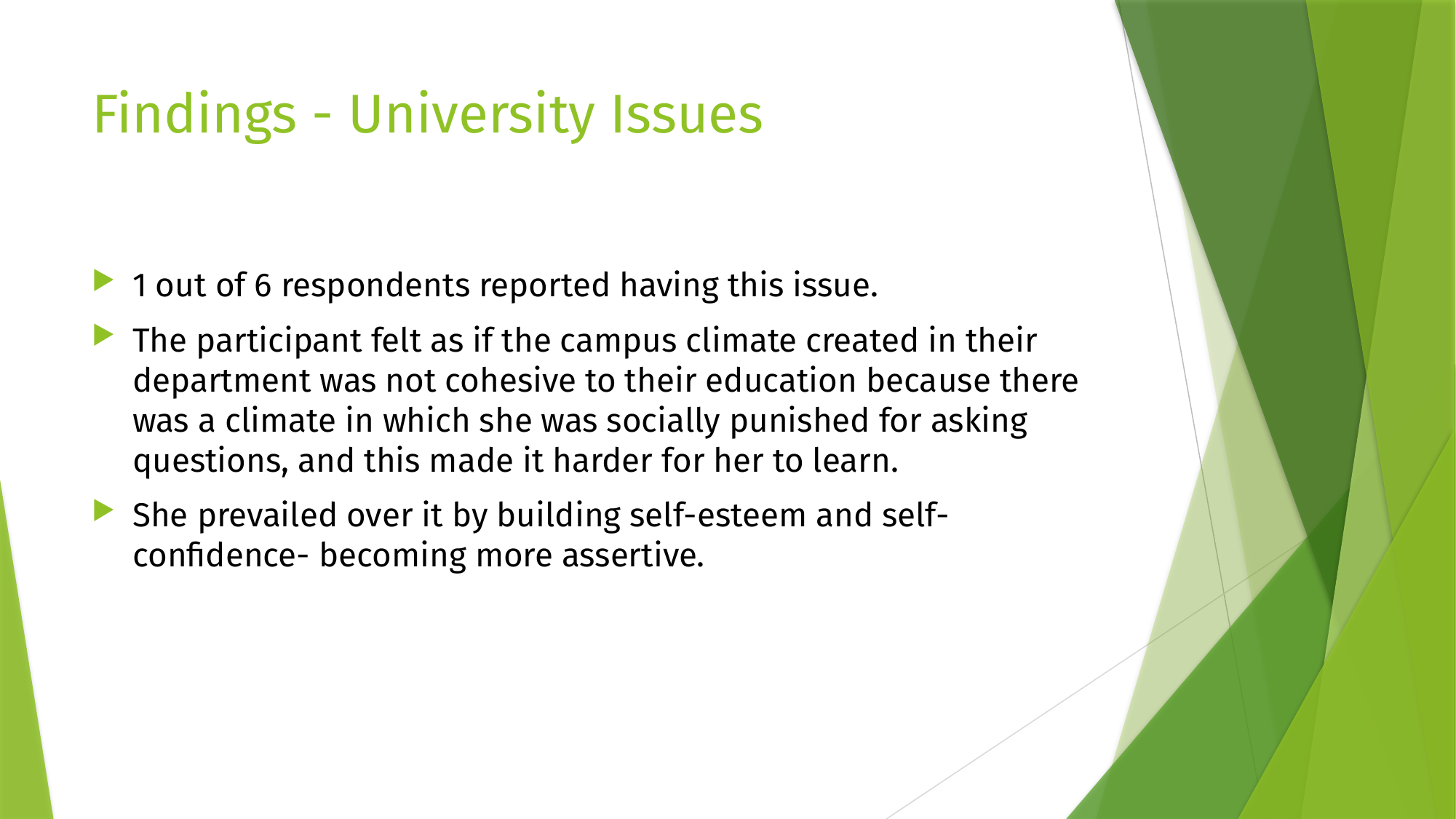

# Findings - University Issues
1 out of 6 respondents reported having this issue.
The participant felt as if the campus climate created in their department was not cohesive to their education because there was a climate in which she was socially punished for asking questions, and this made it harder for her to learn.
She prevailed over it by building self-esteem and self-confidence- becoming more assertive.